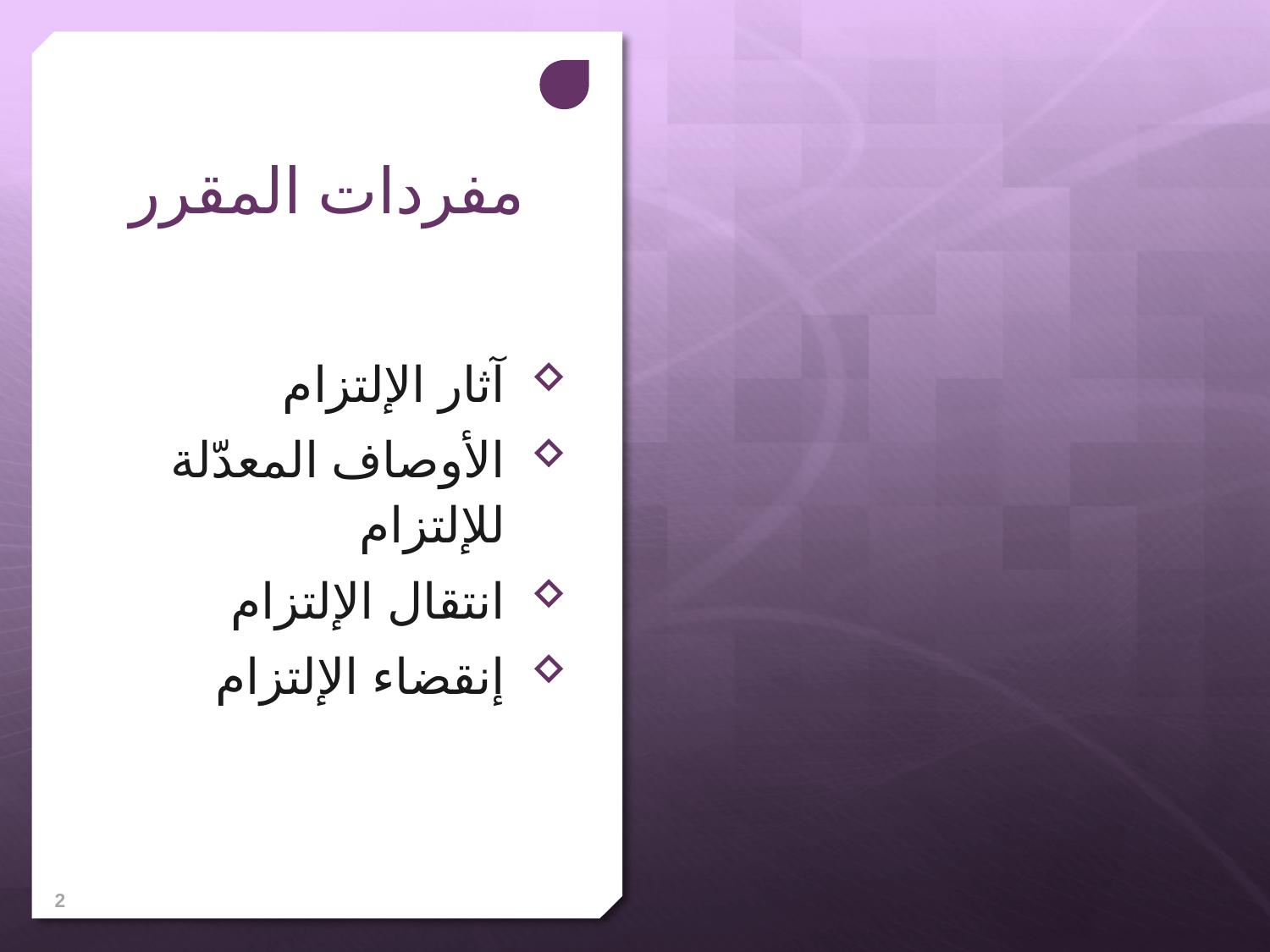

# مفردات المقرر
آثار الإلتزام
الأوصاف المعدّلة للإلتزام
انتقال الإلتزام
إنقضاء الإلتزام

2